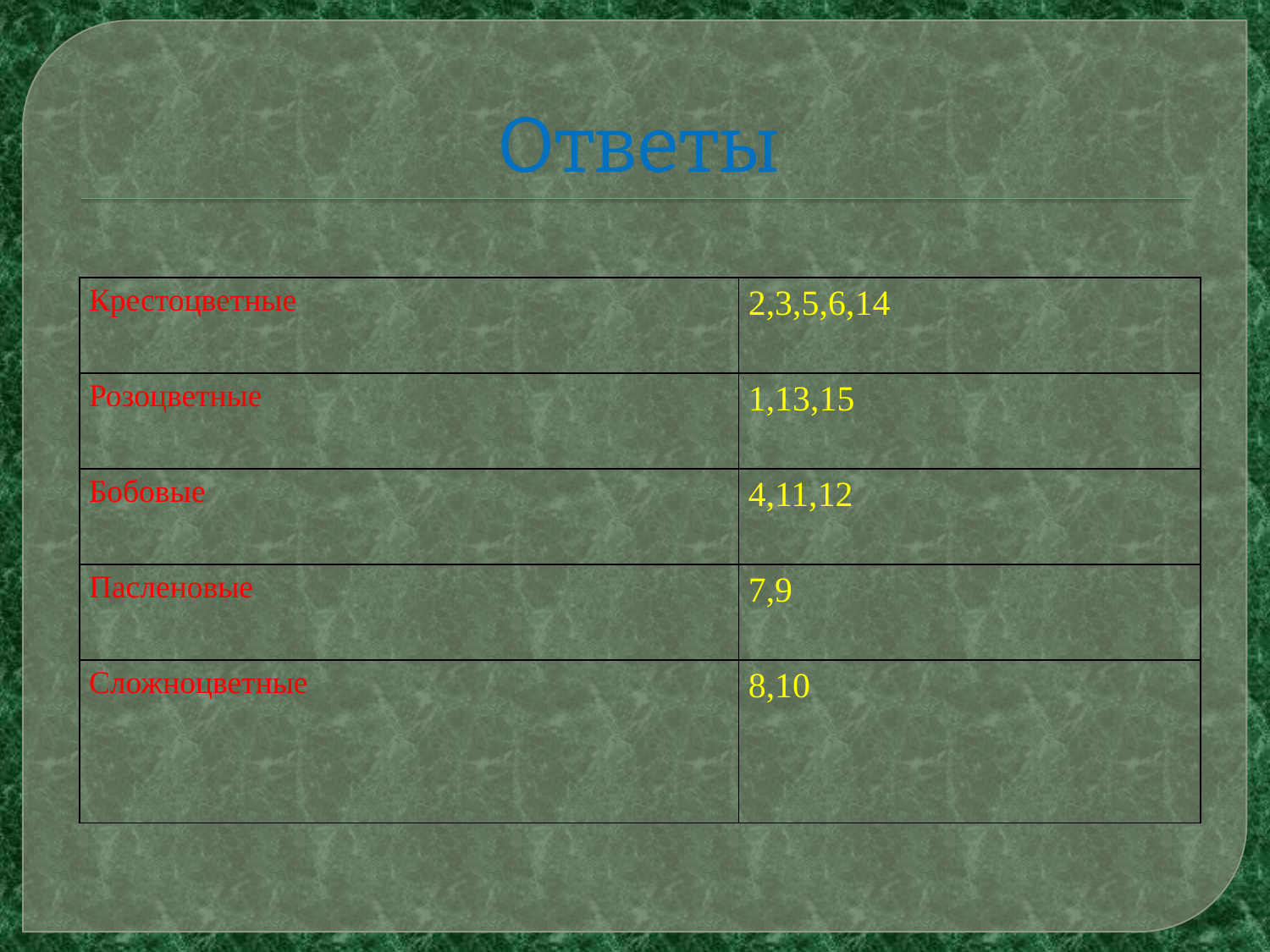

# Ответы
| Крестоцветные | 2,3,5,6,14 |
| --- | --- |
| Розоцветные | 1,13,15 |
| Бобовые | 4,11,12 |
| Пасленовые | 7,9 |
| Сложноцветные | 8,10 |